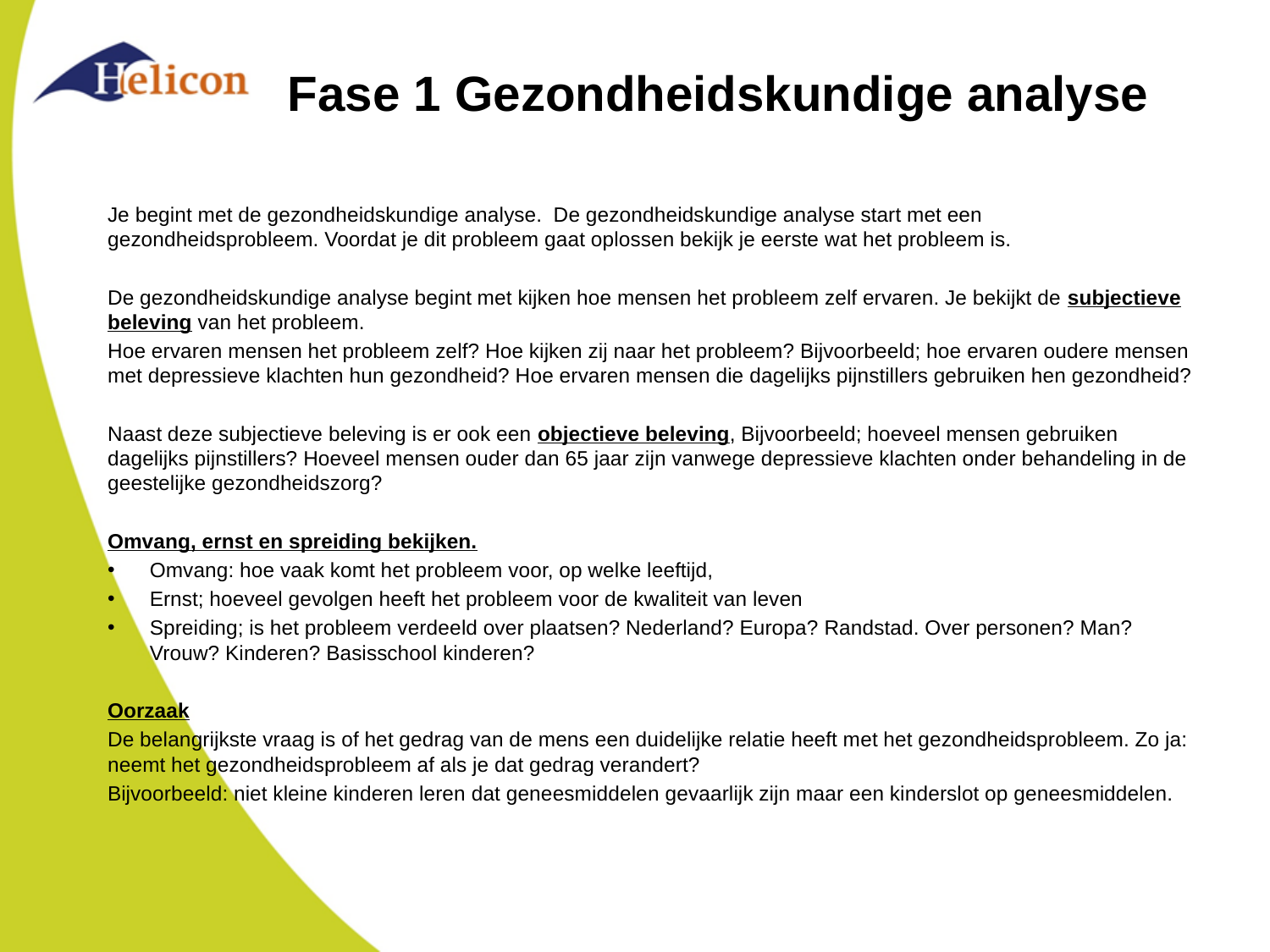

# Fase 1 Gezondheidskundige analyse

Je begint met de gezondheidskundige analyse.  De gezondheidskundige analyse start met een gezondheidsprobleem. Voordat je dit probleem gaat oplossen bekijk je eerste wat het probleem is.

De gezondheidskundige analyse begint met kijken hoe mensen het probleem zelf ervaren. Je bekijkt de subjectieve beleving van het probleem.
Hoe ervaren mensen het probleem zelf? Hoe kijken zij naar het probleem? Bijvoorbeeld; hoe ervaren oudere mensen met depressieve klachten hun gezondheid? Hoe ervaren mensen die dagelijks pijnstillers gebruiken hen gezondheid?

Naast deze subjectieve beleving is er ook een objectieve beleving, Bijvoorbeeld; hoeveel mensen gebruiken dagelijks pijnstillers? Hoeveel mensen ouder dan 65 jaar zijn vanwege depressieve klachten onder behandeling in de geestelijke gezondheidszorg?

Omvang, ernst en spreiding bekijken.
Omvang: hoe vaak komt het probleem voor, op welke leeftijd,
Ernst; hoeveel gevolgen heeft het probleem voor de kwaliteit van leven
Spreiding; is het probleem verdeeld over plaatsen? Nederland? Europa? Randstad. Over personen? Man? Vrouw? Kinderen? Basisschool kinderen?

Oorzaak
De belangrijkste vraag is of het gedrag van de mens een duidelijke relatie heeft met het gezondheidsprobleem. Zo ja: neemt het gezondheidsprobleem af als je dat gedrag verandert?
Bijvoorbeeld: niet kleine kinderen leren dat geneesmiddelen gevaarlijk zijn maar een kinderslot op geneesmiddelen.